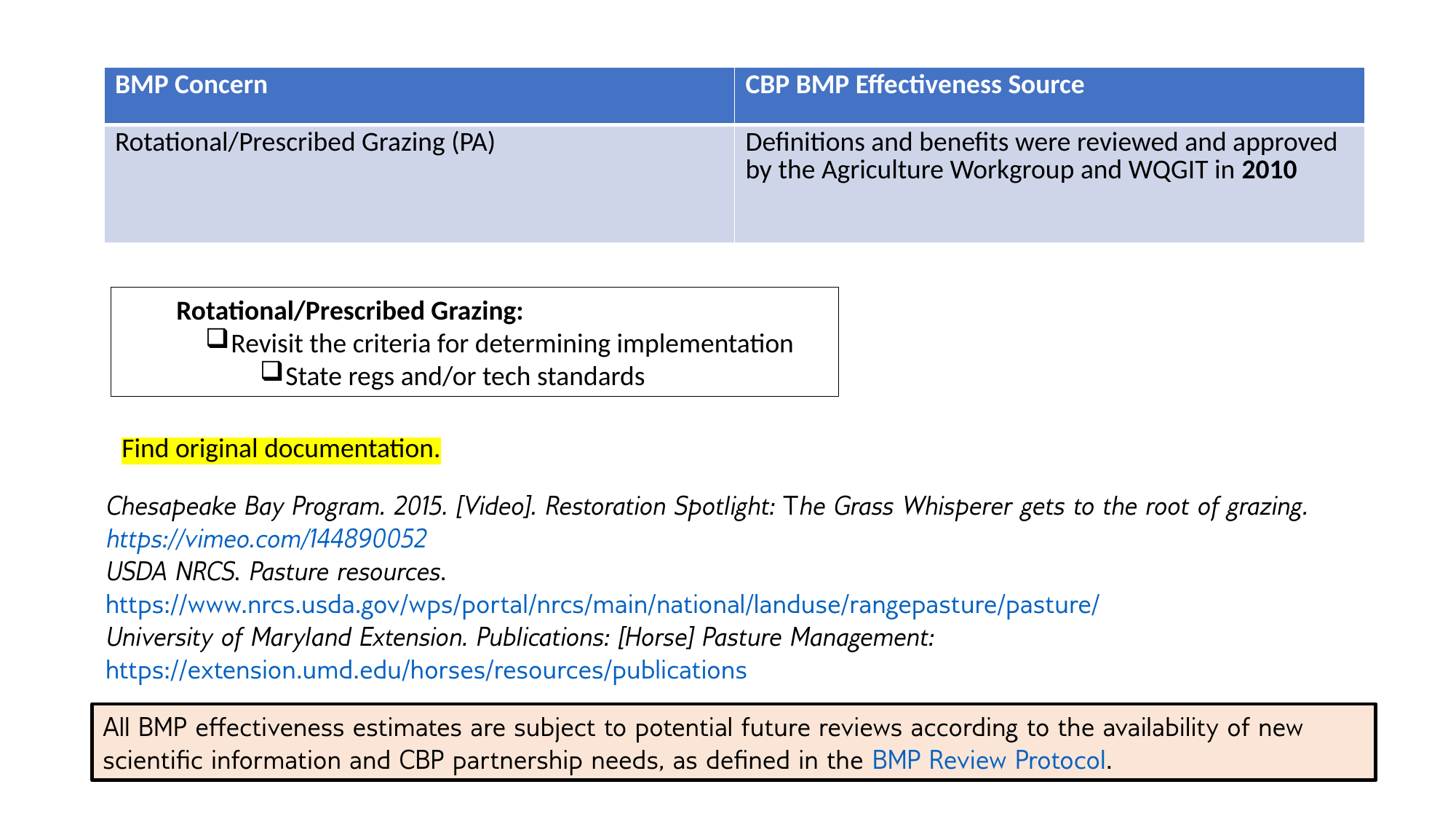

| BMP Concern | CBP BMP Effectiveness Source |
| --- | --- |
| Rotational/Prescribed Grazing (PA) | Definitions and benefits were reviewed and approved by the Agriculture Workgroup and WQGIT in 2010 |
Rotational/Prescribed Grazing:
Revisit the criteria for determining implementation
State regs and/or tech standards
Find original documentation.
Chesapeake Bay Program. 2015. [Video]. Restoration Spotlight: The Grass Whisperer gets to the root of grazing. https://vimeo.com/144890052
USDA NRCS. Pasture resources. https://www.nrcs.usda.gov/wps/portal/nrcs/main/national/landuse/rangepasture/pasture/
University of Maryland Extension. Publications: [Horse] Pasture Management:
https://extension.umd.edu/horses/resources/publications
All BMP effectiveness estimates are subject to potential future reviews according to the availability of new scientific information and CBP partnership needs, as defined in the BMP Review Protocol.